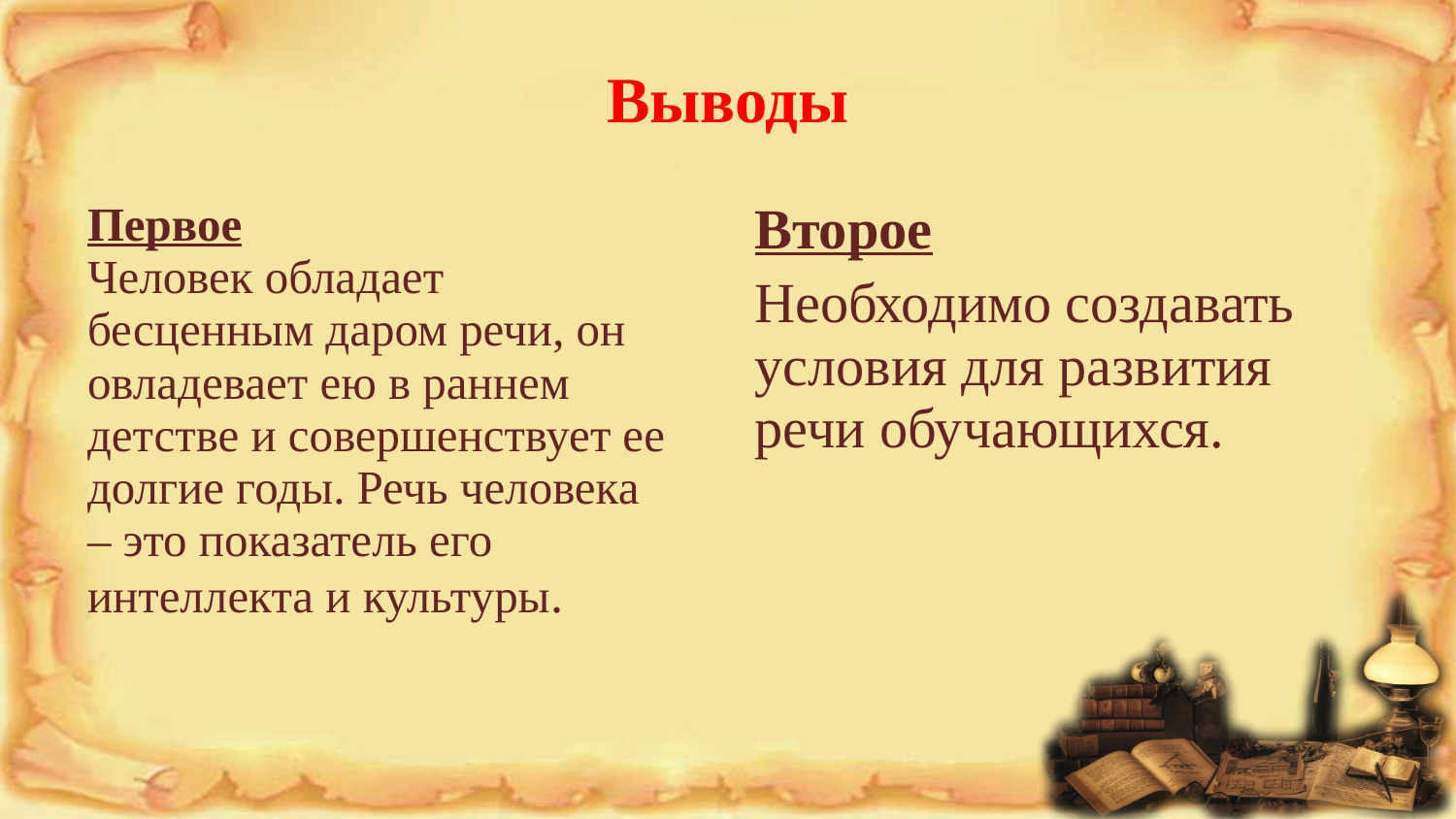

# Выводы
Первое
Человек обладает бесценным даром речи, он овладевает ею в раннем детстве и совершенствует ее долгие годы. Речь человека – это показатель его интеллекта и культуры.

Второе
Необходимо создавать условия для развития речи обучающихся.